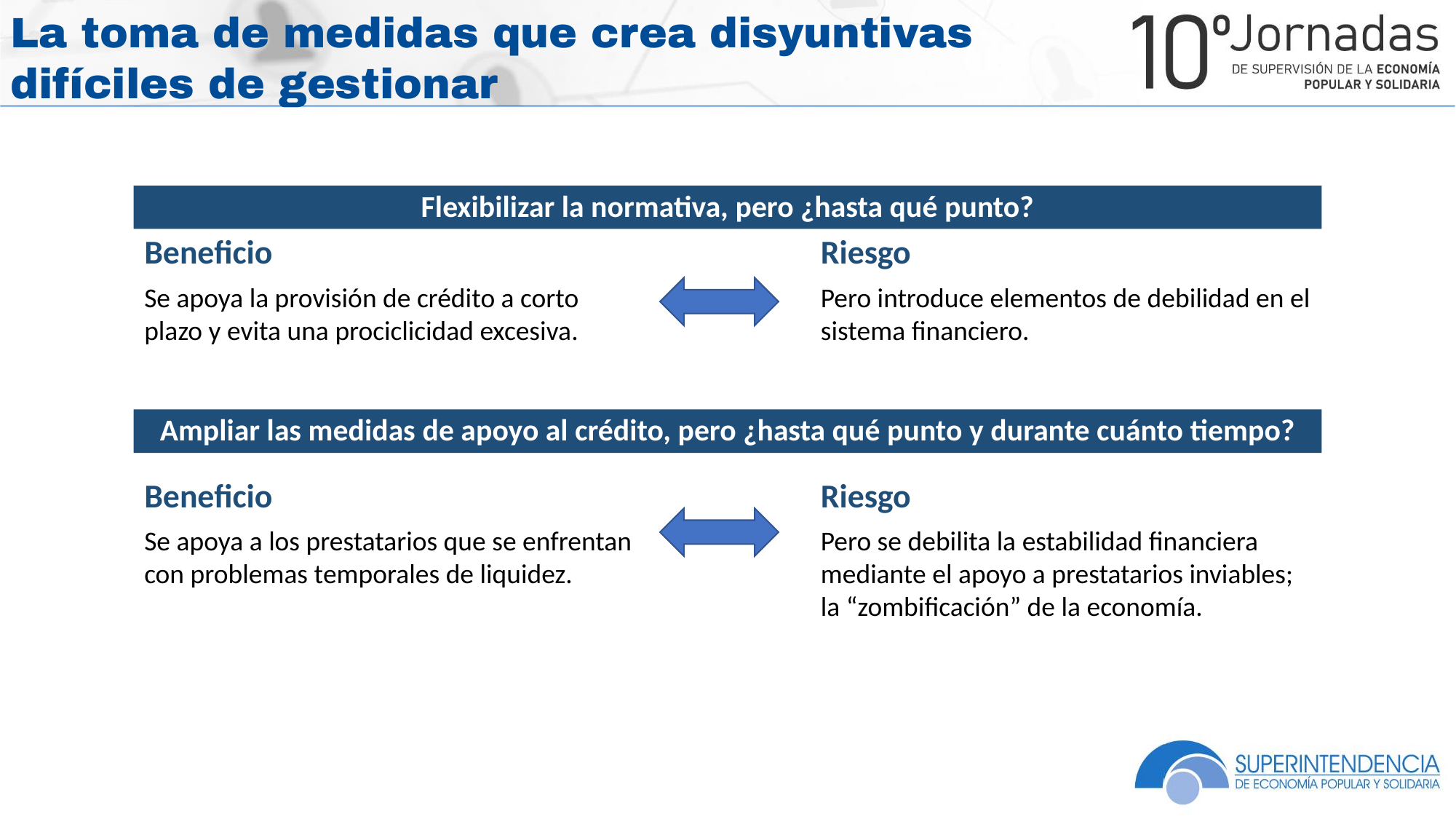

La toma de medidas que crea disyuntivas difíciles de gestionar
Flexibilizar la normativa, pero ¿hasta qué punto?
Riesgo
Pero introduce elementos de debilidad en el sistema financiero.
Beneficio
Se apoya la provisión de crédito a corto plazo y evita una prociclicidad excesiva.

Ampliar las medidas de apoyo al crédito, pero ¿hasta qué punto y durante cuánto tiempo?
Riesgo
Pero se debilita la estabilidad financiera mediante el apoyo a prestatarios inviables; la “zombificación” de la economía.
Beneficio
Se apoya a los prestatarios que se enfrentan con problemas temporales de liquidez.